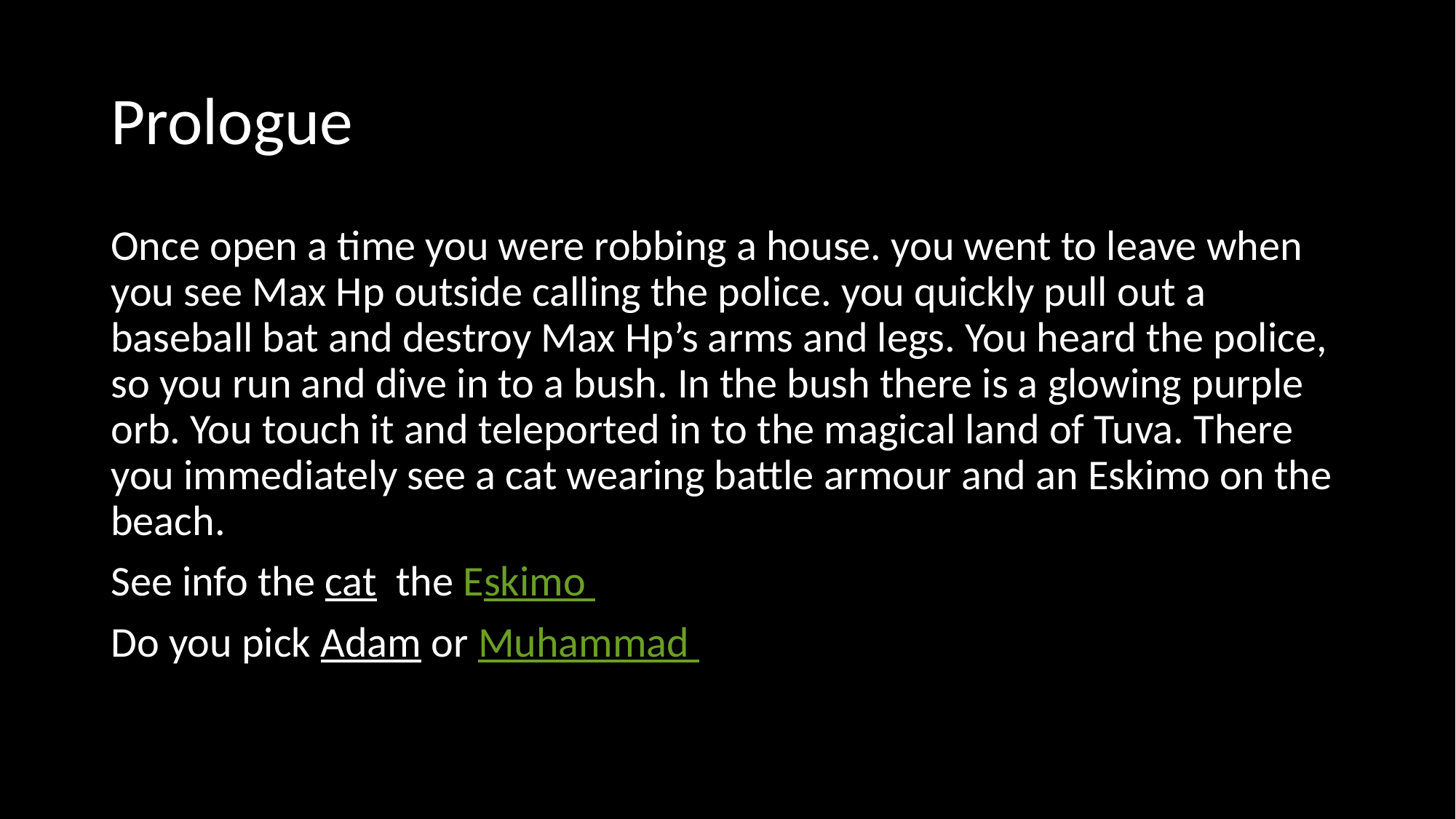

# Prologue
Once open a time you were robbing a house. you went to leave when you see Max Hp outside calling the police. you quickly pull out a baseball bat and destroy Max Hp’s arms and legs. You heard the police, so you run and dive in to a bush. In the bush there is a glowing purple orb. You touch it and teleported in to the magical land of Tuva. There you immediately see a cat wearing battle armour and an Eskimo on the beach.
See info the cat  the Eskimo
Do you pick Adam or Muhammad